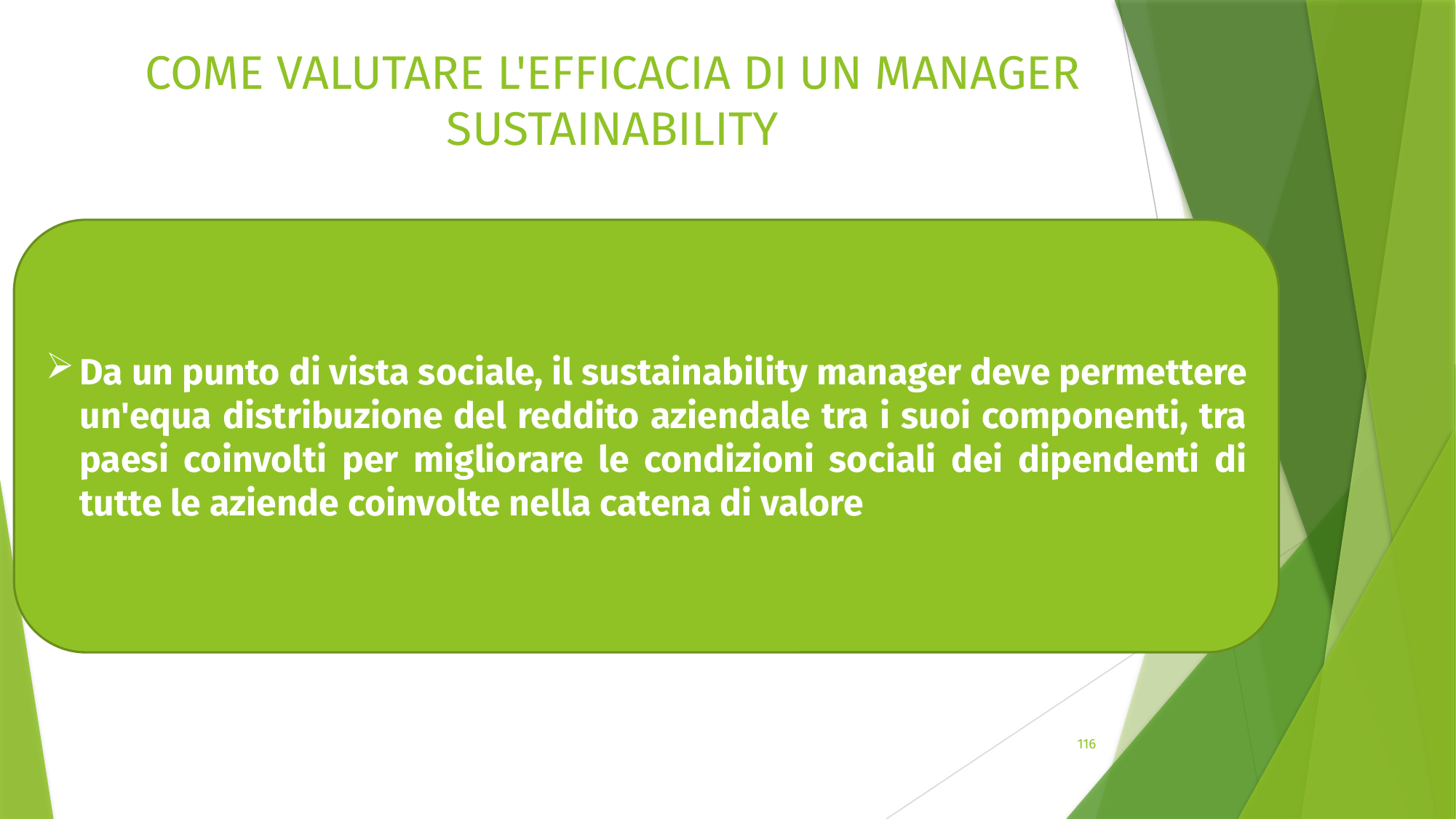

# COME VALUTARE L'EFFICACIA DI UN MANAGER SUSTAINABILITY
Da un punto di vista sociale, il sustainability manager deve permettere un'equa distribuzione del reddito aziendale tra i suoi componenti, tra paesi coinvolti per migliorare le condizioni sociali dei dipendenti di tutte le aziende coinvolte nella catena di valore
116